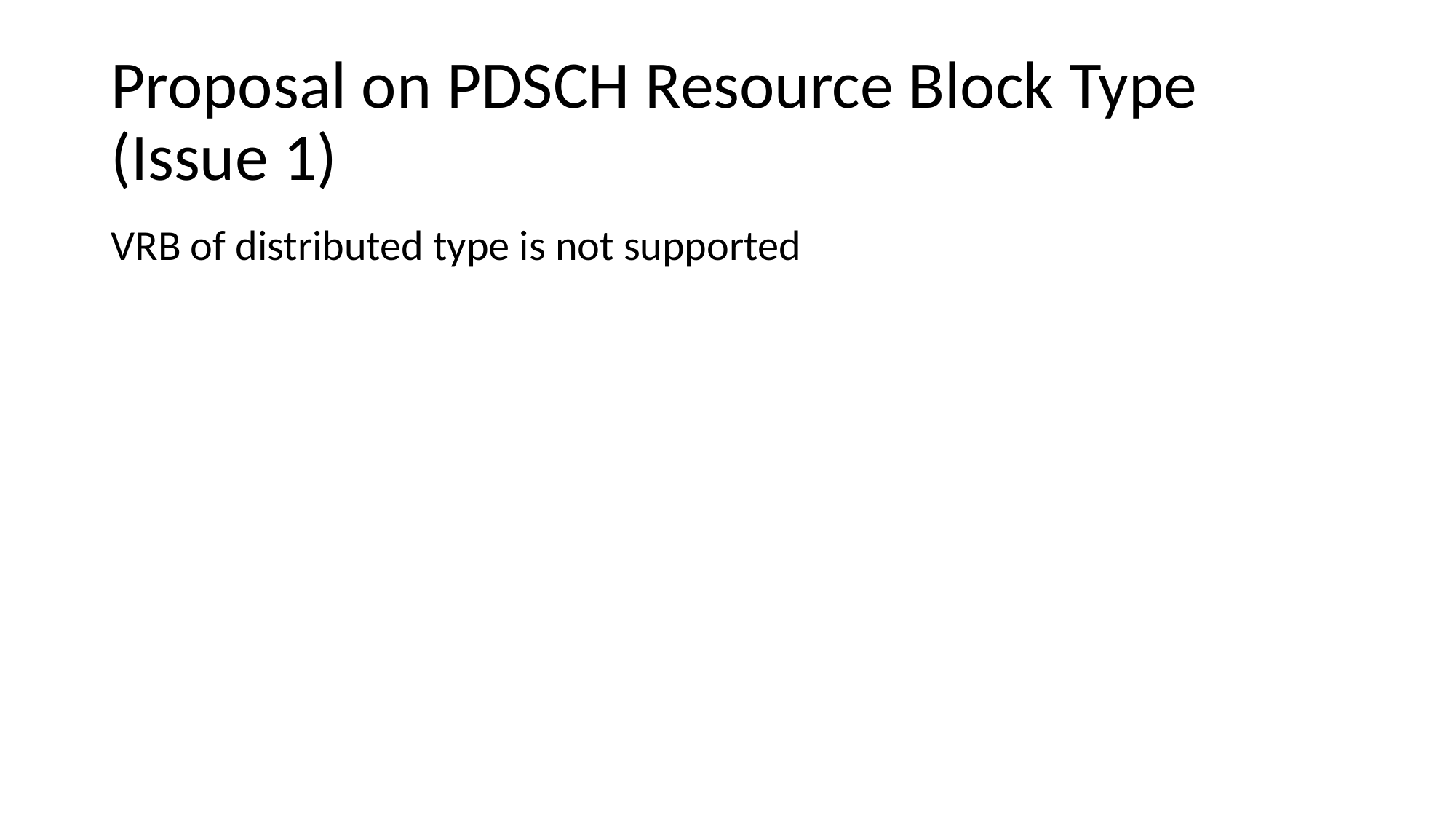

# Proposal on PDSCH Resource Block Type (Issue 1)
VRB of distributed type is not supported